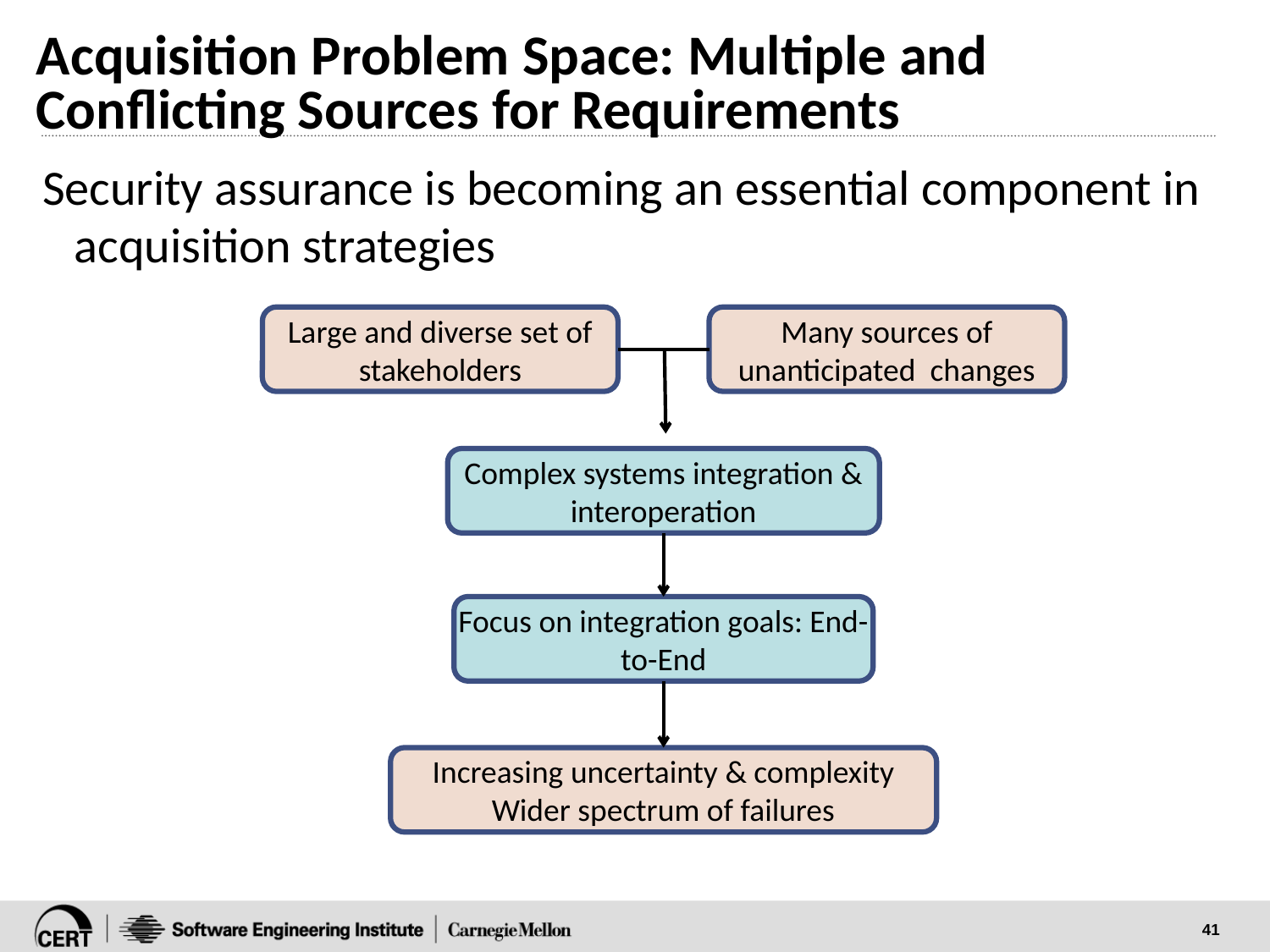

# Acquisition Problem Space: Multiple and Conflicting Sources for Requirements
Security assurance is becoming an essential component in acquisition strategies

Large and diverse set of stakeholders
Many sources of unanticipated  changes
Complex systems integration & interoperation

Focus on integration goals: End-to-End
Increasing uncertainty & complexity
Wider spectrum of failures